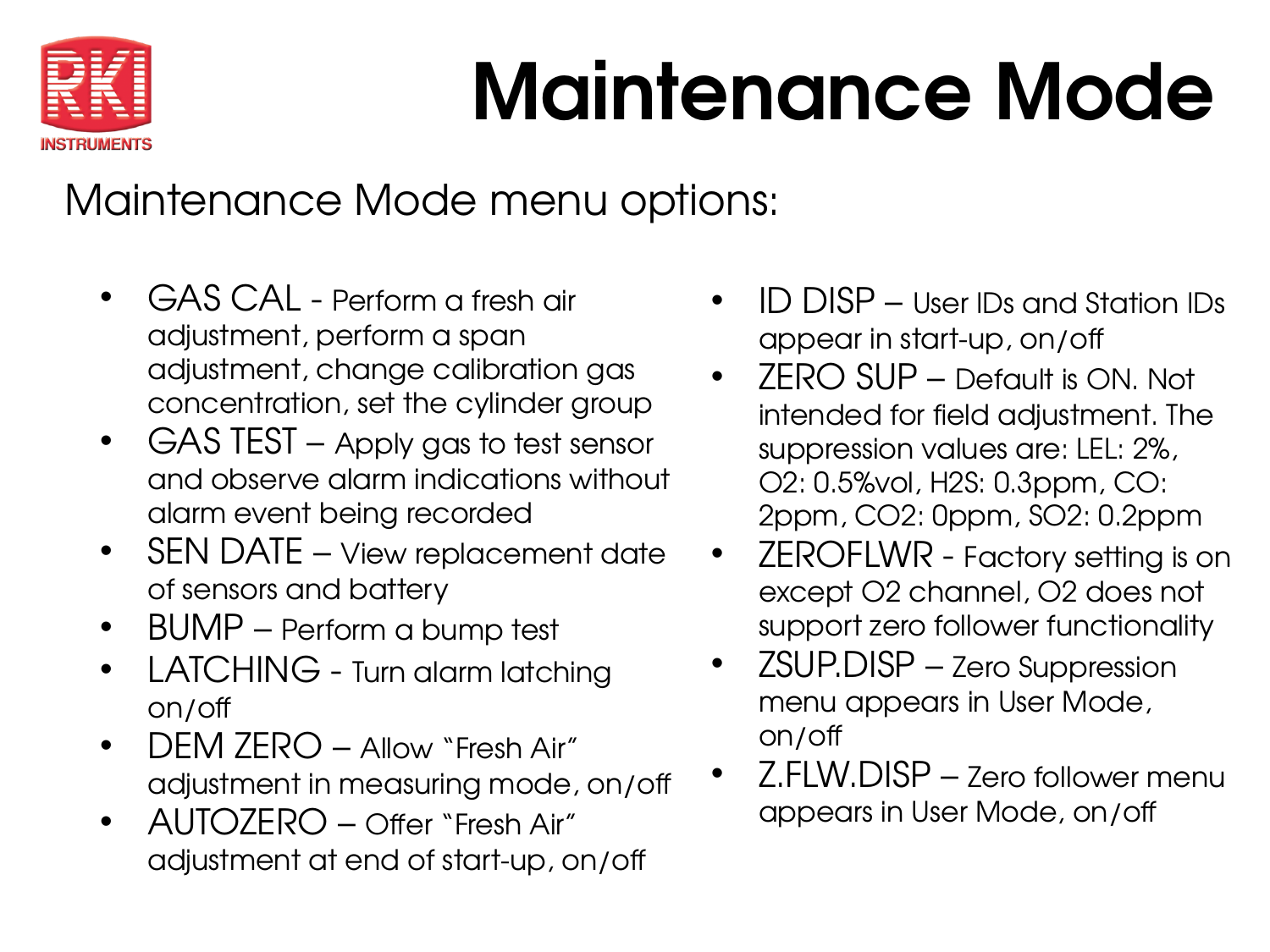

# Maintenance Mode
Maintenance Mode menu options:

GAS CAL - Perform a fresh air adjustment, perform a span adjustment, change calibration gas concentration, set the cylinder group
GAS TEST – Apply gas to test sensor and observe alarm indications without alarm event being recorded
SEN DATE – View replacement date of sensors and battery
BUMP – Perform a bump test
LATCHING - Turn alarm latching on/off
DEM ZERO – Allow “Fresh Air” adjustment in measuring mode, on/off
AUTOZERO – Offer “Fresh Air” adjustment at end of start-up, on/off
ID DISP – User IDs and Station IDs appear in start-up, on/off
ZERO SUP – Default is ON. Not intended for field adjustment. The suppression values are: LEL: 2%, O2: 0.5%vol, H2S: 0.3ppm, CO: 2ppm, CO2: 0ppm, SO2: 0.2ppm
ZEROFLWR - Factory setting is on except O2 channel, O2 does not support zero follower functionality
ZSUP.DISP – Zero Suppression menu appears in User Mode, on/off
Z.FLW.DISP – Zero follower menu appears in User Mode, on/off